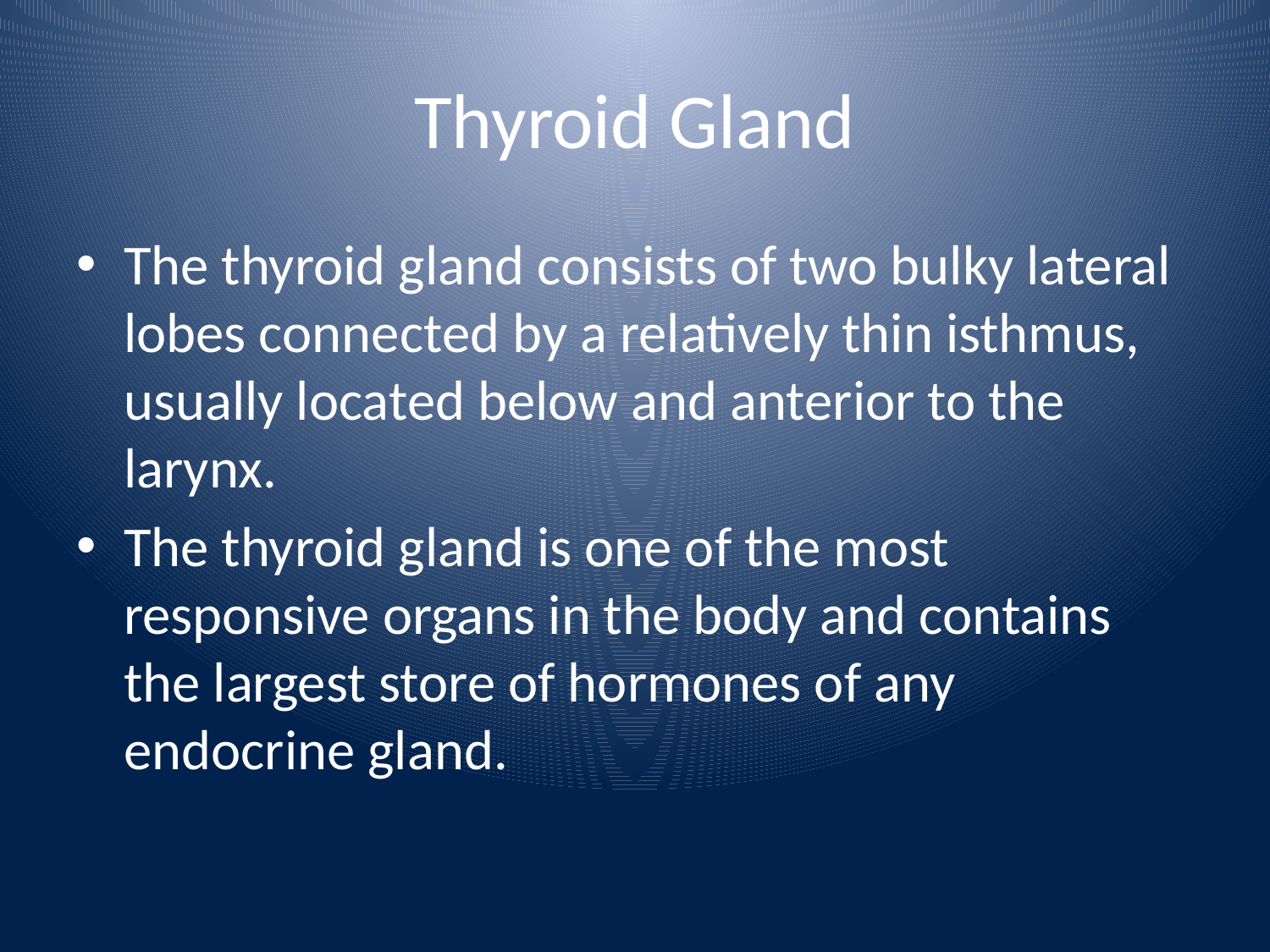

# Thyroid Gland
The thyroid gland consists of two bulky lateral lobes connected by a relatively thin isthmus, usually located below and anterior to the larynx.
The thyroid gland is one of the most responsive organs in the body and contains the largest store of hormones of any endocrine gland.